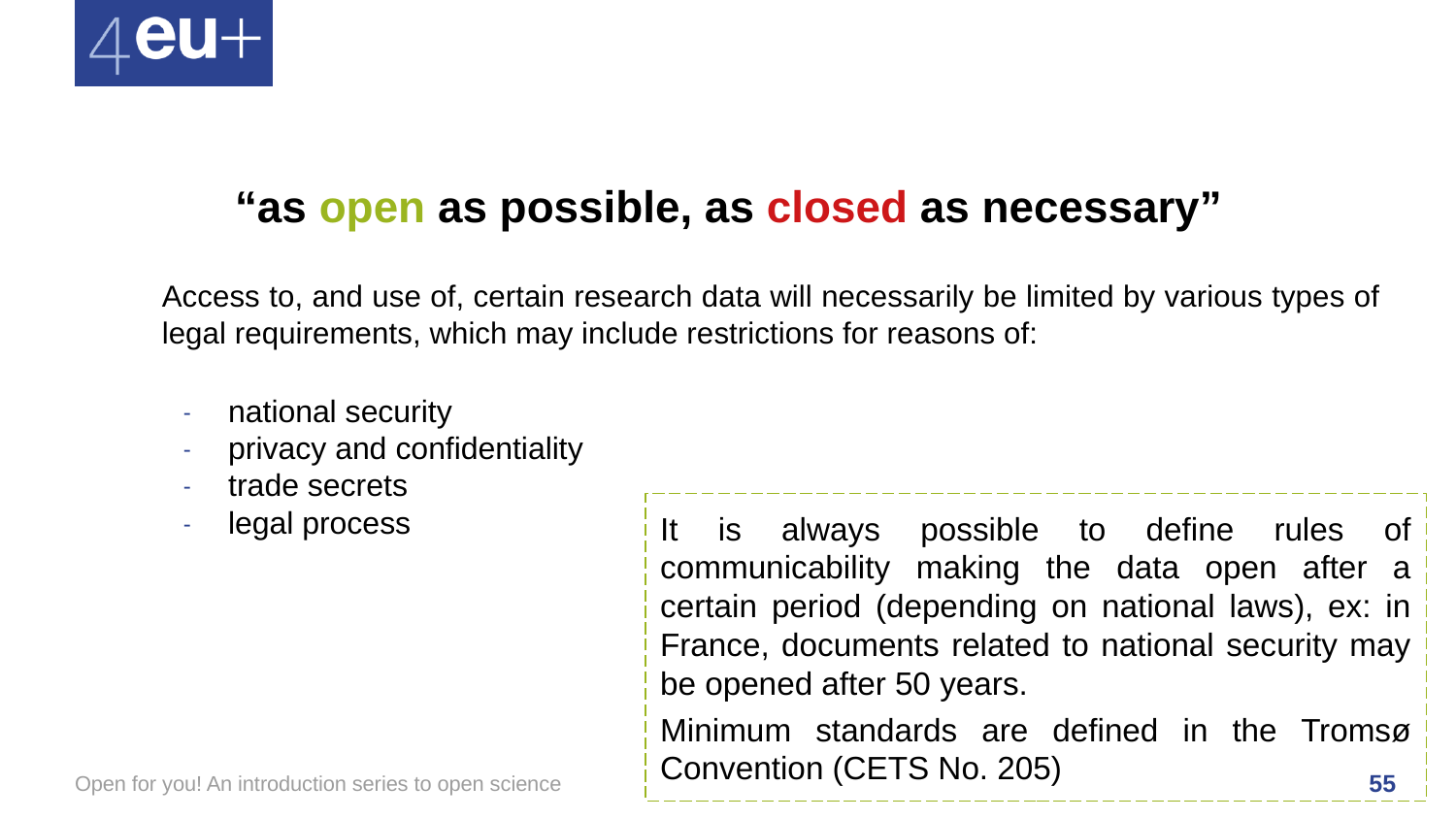

# “as open as possible, as closed as necessary”
Access to, and use of, certain research data will necessarily be limited by various types of legal requirements, which may include restrictions for reasons of:

national security
privacy and confidentiality
trade secrets
legal process
It is always possible to define rules of communicability making the data open after a certain period (depending on national laws), ex: in France, documents related to national security may be opened after 50 years.
Minimum standards are defined in the Tromsø Convention (CETS No. 205)
Open for you! An introduction series to open science
55